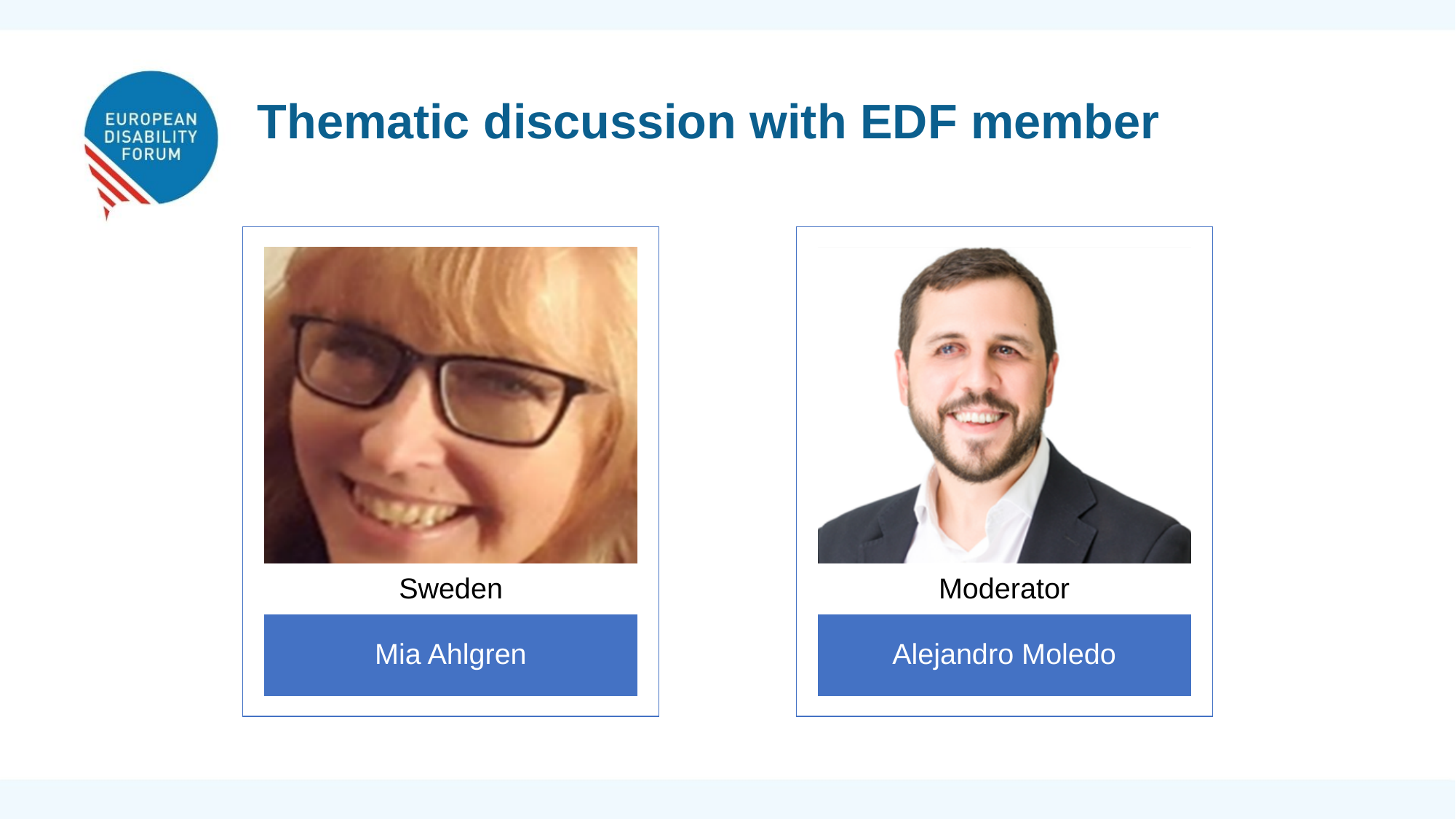

Thematic discussion with EDF member
Mia Ahlgren
Sweden
Alejandro Moledo
Moderator